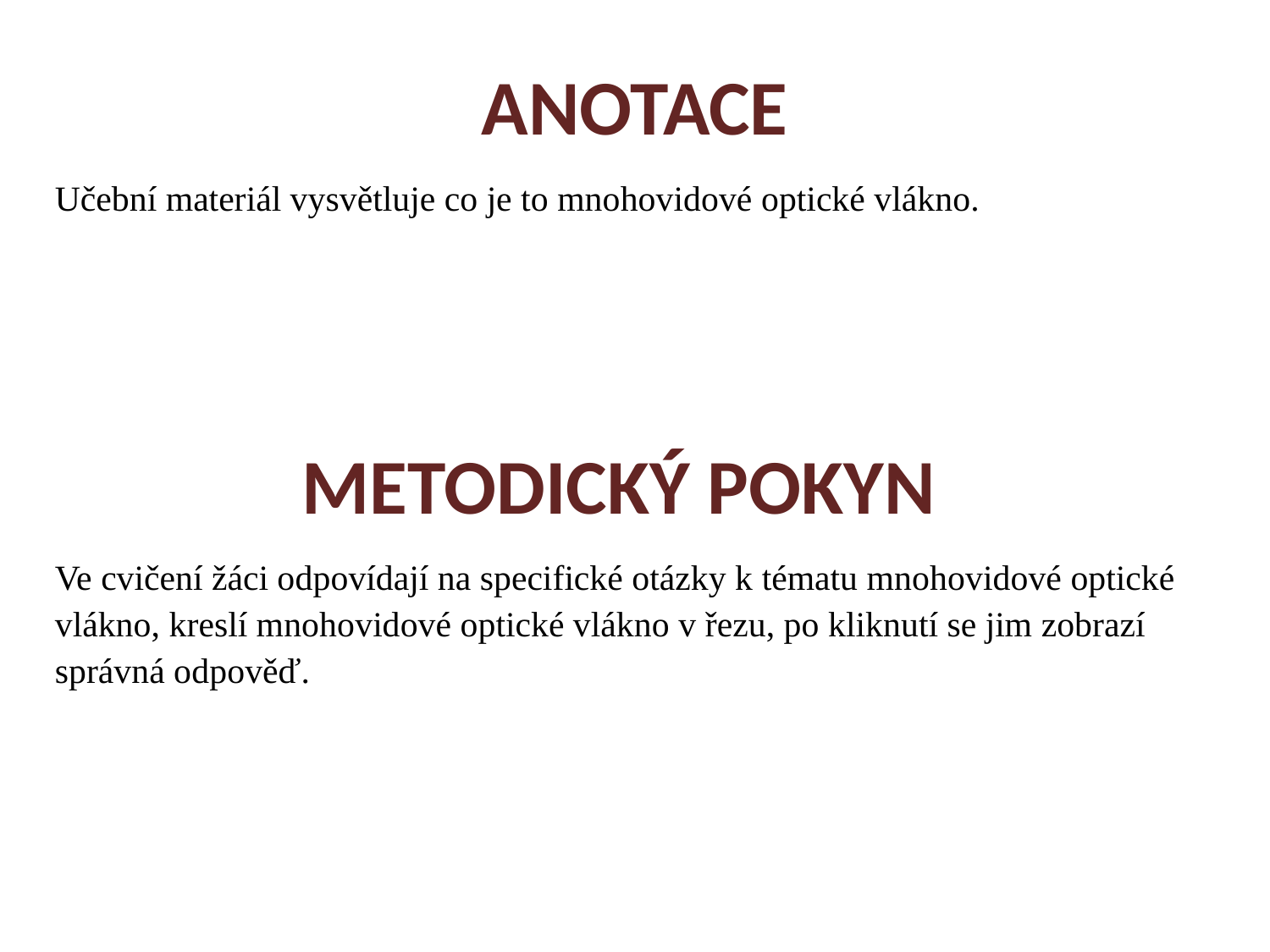

ANOTACE
Učební materiál vysvětluje co je to mnohovidové optické vlákno.
METODICKÝ POKYN
Ve cvičení žáci odpovídají na specifické otázky k tématu mnohovidové optické vlákno, kreslí mnohovidové optické vlákno v řezu, po kliknutí se jim zobrazí správná odpověď.